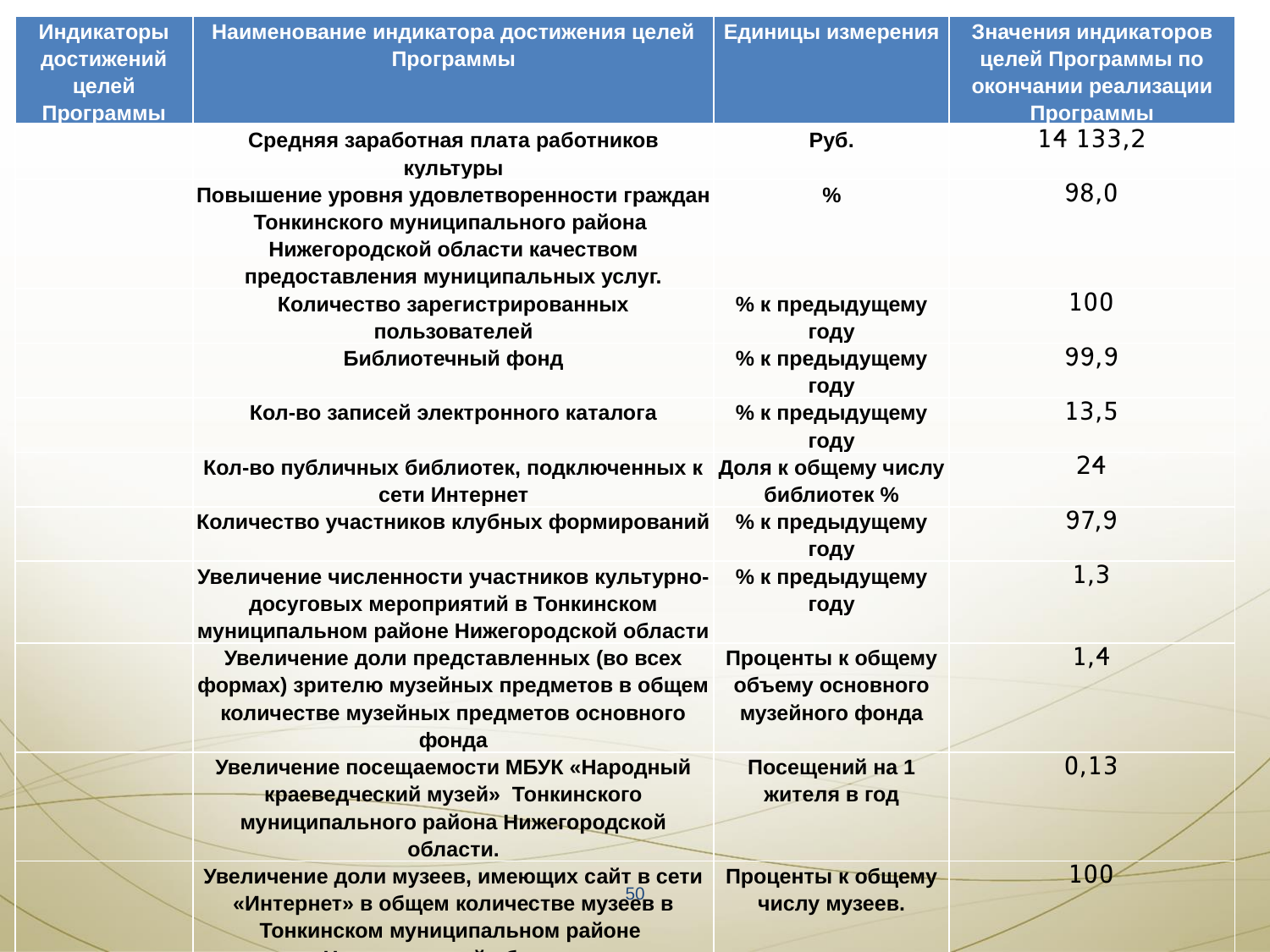

| Индикаторы достижений целей Программы | Наименование индикатора достижения целей Программы | Единицы измерения | Значения индикаторов целей Программы по окончании реализации Программы |
| --- | --- | --- | --- |
|  | Средняя заработная плата работников культуры | Руб. | 14 133,2 |
|  | Повышение уровня удовлетворенности граждан Тонкинского муниципального района Нижегородской области качеством предоставления муниципальных услуг. | % | 98,0 |
|  | Количество зарегистрированных пользователей | % к предыдущему году | 100 |
|  | Библиотечный фонд | % к предыдущему году | 99,9 |
|  | Кол-во записей электронного каталога | % к предыдущему году | 13,5 |
|  | Кол-во публичных библиотек, подключенных к сети Интернет | Доля к общему числу библиотек % | 24 |
|  | Количество участников клубных формирований | % к предыдущему году | 97,9 |
|  | Увеличение численности участников культурно-досуговых мероприятий в Тонкинском муниципальном районе Нижегородской области | % к предыдущему году | 1,3 |
|  | Увеличение доли представленных (во всех формах) зрителю музейных предметов в общем количестве музейных предметов основного фонда | Проценты к общему объему основного музейного фонда | 1,4 |
|  | Увеличение посещаемости МБУК «Народный краеведческий музей» Тонкинского муниципального района Нижегородской области. | Посещений на 1 жителя в год | 0,13 |
|  | Увеличение доли музеев, имеющих сайт в сети «Интернет» в общем количестве музеев в Тонкинском муниципальном районе Нижегородской области. | Проценты к общему числу музеев. | 100 |
|  | Число учащихся дополнительного образования | % к предыдущему году | 100 |
50